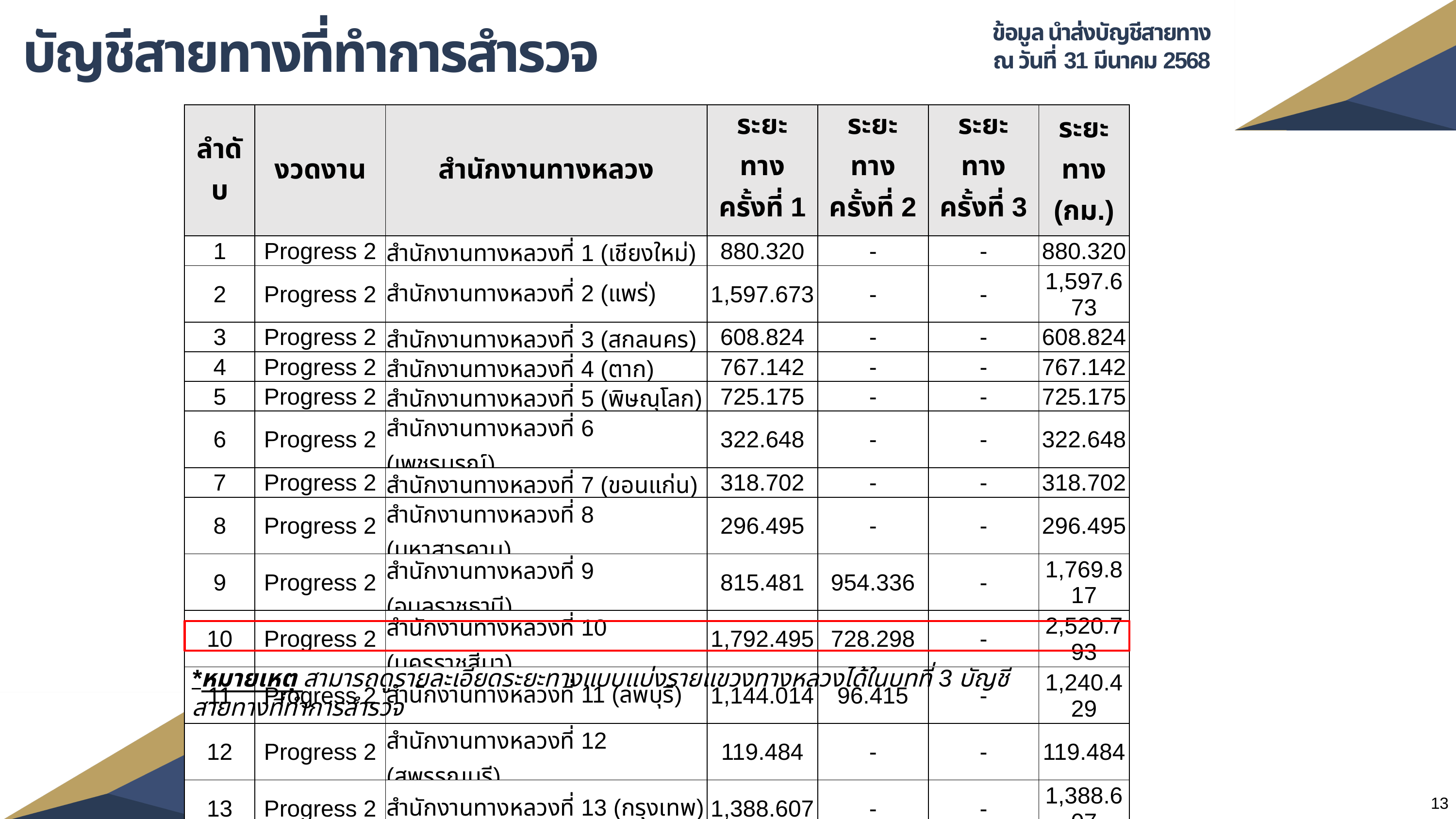

บัญชีสายทางที่ทำการสำรวจ
ข้อมูล นำส่งบัญชีสายทาง
ณ วันที่ 31 มีนาคม 2568
| ลำดับ | งวดงาน | สำนักงานทางหลวง | ระยะทาง ครั้งที่ 1 (กม.) | ระยะทาง ครั้งที่ 2 (กม.) | ระยะทาง ครั้งที่ 3 (กม.) | ระยะทาง (กม.) |
| --- | --- | --- | --- | --- | --- | --- |
| 1 | Progress 2 | สำนักงานทางหลวงที่ 1 (เชียงใหม่) | 880.320 | - | - | 880.320 |
| 2 | Progress 2 | สำนักงานทางหลวงที่ 2 (แพร่) | 1,597.673 | - | - | 1,597.673 |
| 3 | Progress 2 | สำนักงานทางหลวงที่ 3 (สกลนคร) | 608.824 | - | - | 608.824 |
| 4 | Progress 2 | สำนักงานทางหลวงที่ 4 (ตาก) | 767.142 | - | - | 767.142 |
| 5 | Progress 2 | สำนักงานทางหลวงที่ 5 (พิษณุโลก) | 725.175 | - | - | 725.175 |
| 6 | Progress 2 | สำนักงานทางหลวงที่ 6 (เพชรบูรณ์) | 322.648 | - | - | 322.648 |
| 7 | Progress 2 | สำนักงานทางหลวงที่ 7 (ขอนแก่น) | 318.702 | - | - | 318.702 |
| 8 | Progress 2 | สำนักงานทางหลวงที่ 8 (มหาสารคาม) | 296.495 | - | - | 296.495 |
| 9 | Progress 2 | สำนักงานทางหลวงที่ 9 (อุบลราชธานี) | 815.481 | 954.336 | - | 1,769.817 |
| 10 | Progress 2 | สำนักงานทางหลวงที่ 10 (นครราชสีมา) | 1,792.495 | 728.298 | - | 2,520.793 |
| 11 | Progress 2 | สำนักงานทางหลวงที่ 11 (ลพบุรี) | 1,144.014 | 96.415 | - | 1,240.429 |
| 12 | Progress 2 | สำนักงานทางหลวงที่ 12 (สุพรรณบุรี) | 119.484 | - | - | 119.484 |
| 13 | Progress 2 | สำนักงานทางหลวงที่ 13 (กรุงเทพ) | 1,388.607 | - | - | 1,388.607 |
| 14 | Progress 2 | สำนักงานทางหลวงที่ 14 (ชลบุรี) | 1,430.299 | 1,140.263 | 114.559 | 2,685.121 |
| รวมระยะทางนำส่งงวดงานรายงานความก้าวหน้าฉบับที่ 2 |  |  | 12,207.359 | 2,919.312 | 114.559 | 15,241.230 |

*หมายเหตุ สามารถดูรายละเอียดระยะทางแบบแบ่งรายแขวงทางหลวงได้ในบทที่ 3 บัญชีสายทางที่ทำการสำรวจ
13